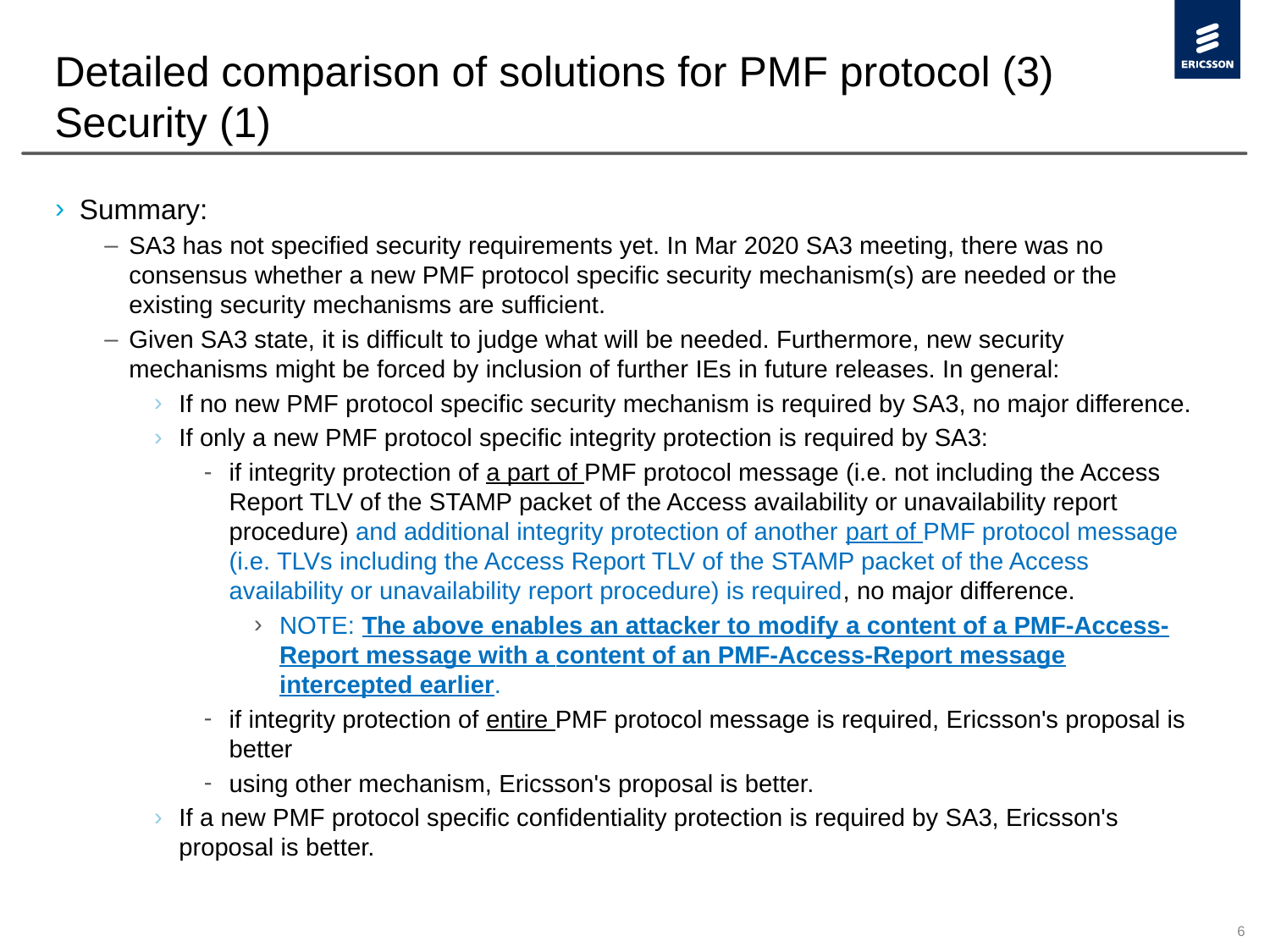

# Detailed comparison of solutions for PMF protocol (3) Security (1)
Summary:
SA3 has not specified security requirements yet. In Mar 2020 SA3 meeting, there was no consensus whether a new PMF protocol specific security mechanism(s) are needed or the existing security mechanisms are sufficient.
Given SA3 state, it is difficult to judge what will be needed. Furthermore, new security mechanisms might be forced by inclusion of further IEs in future releases. In general:
If no new PMF protocol specific security mechanism is required by SA3, no major difference.
If only a new PMF protocol specific integrity protection is required by SA3:
if integrity protection of a part of PMF protocol message (i.e. not including the Access Report TLV of the STAMP packet of the Access availability or unavailability report procedure) and additional integrity protection of another part of PMF protocol message (i.e. TLVs including the Access Report TLV of the STAMP packet of the Access availability or unavailability report procedure) is required, no major difference.
NOTE: The above enables an attacker to modify a content of a PMF-Access-Report message with a content of an PMF-Access-Report message intercepted earlier.
if integrity protection of entire PMF protocol message is required, Ericsson's proposal is better
using other mechanism, Ericsson's proposal is better.
If a new PMF protocol specific confidentiality protection is required by SA3, Ericsson's proposal is better.